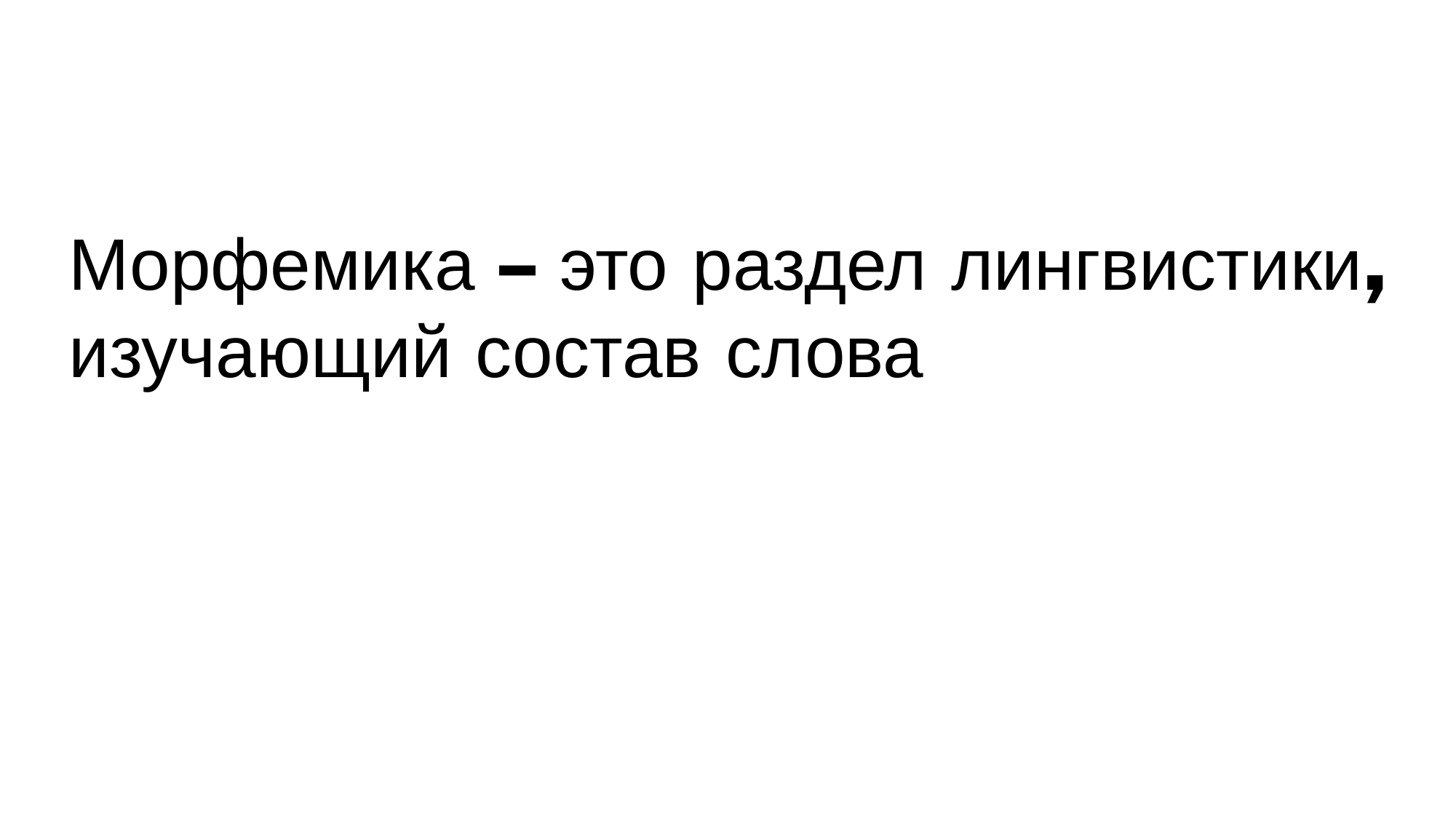

Морфемика – это раздел лингвистики, изучающий состав слова